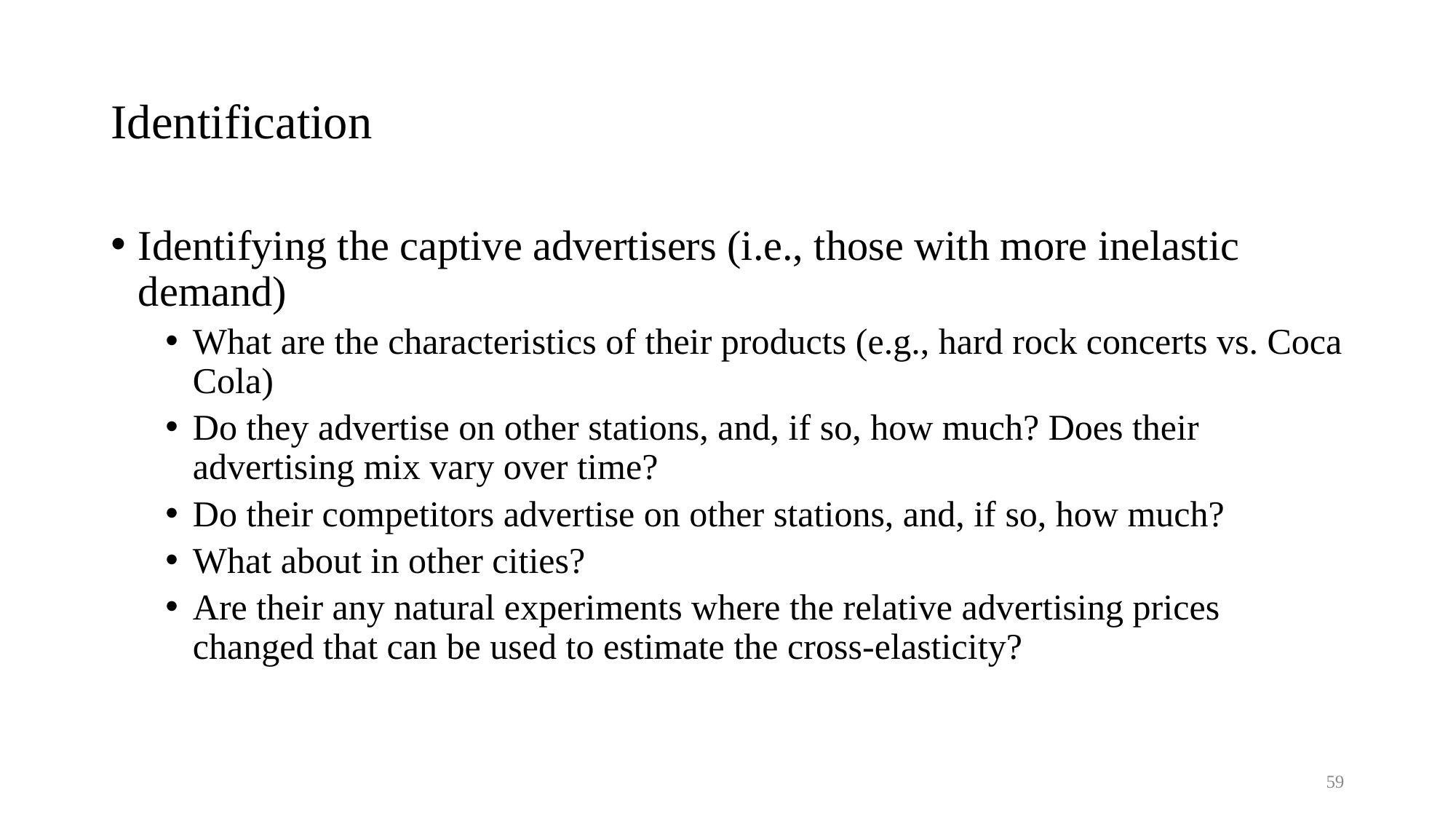

# Identification
Identifying the captive advertisers (i.e., those with more inelastic demand)
What are the characteristics of their products (e.g., hard rock concerts vs. Coca Cola)
Do they advertise on other stations, and, if so, how much? Does their advertising mix vary over time?
Do their competitors advertise on other stations, and, if so, how much?
What about in other cities?
Are their any natural experiments where the relative advertising prices changed that can be used to estimate the cross-elasticity?
59